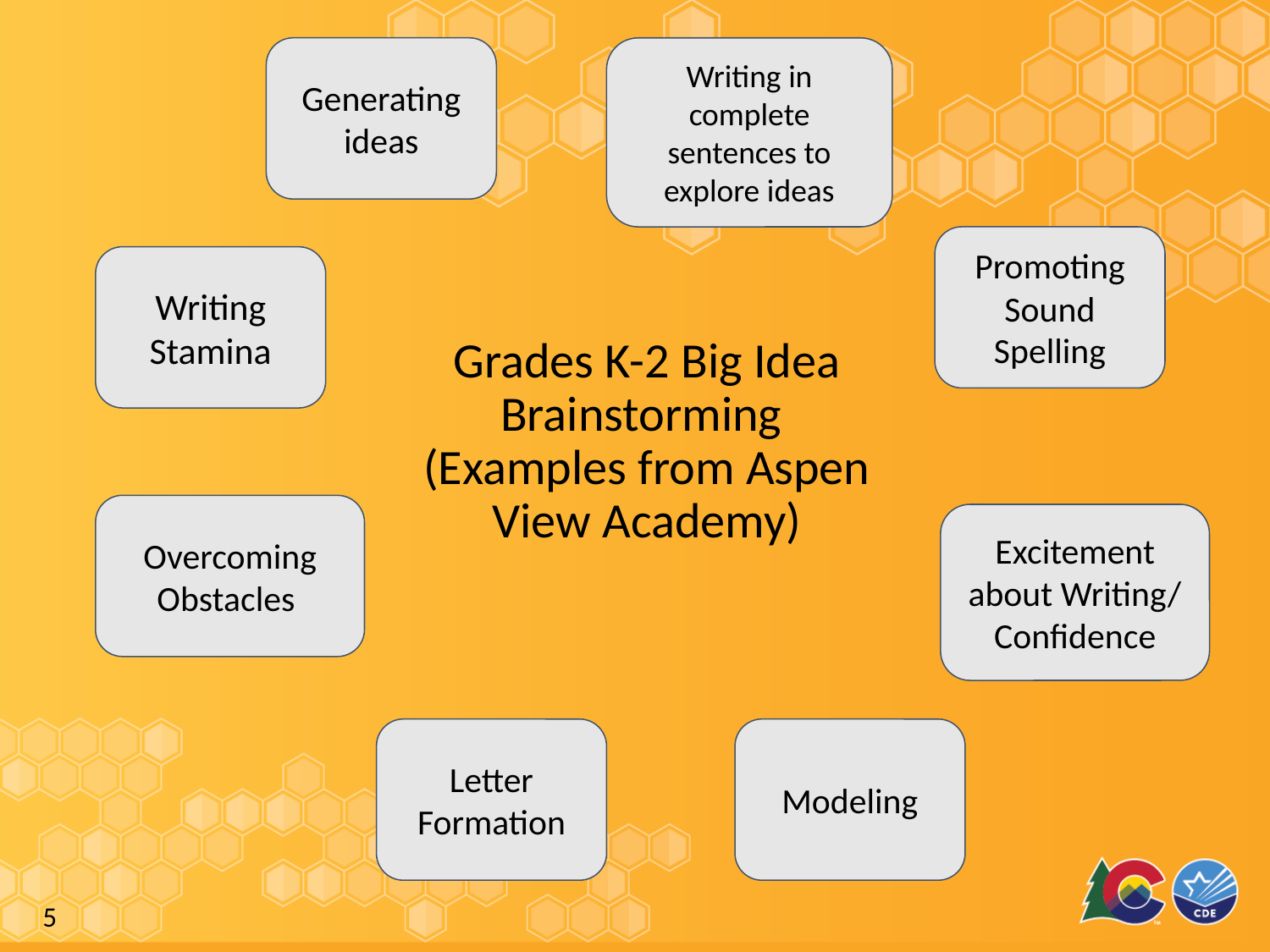

Generating ideas
Writing in complete sentences to explore ideas
Promoting Sound Spelling
Writing Stamina
# Grades K-2 Big Idea Brainstorming (Examples from Aspen View Academy)
Overcoming Obstacles
Excitement about Writing/
Confidence
Letter Formation
Modeling
5